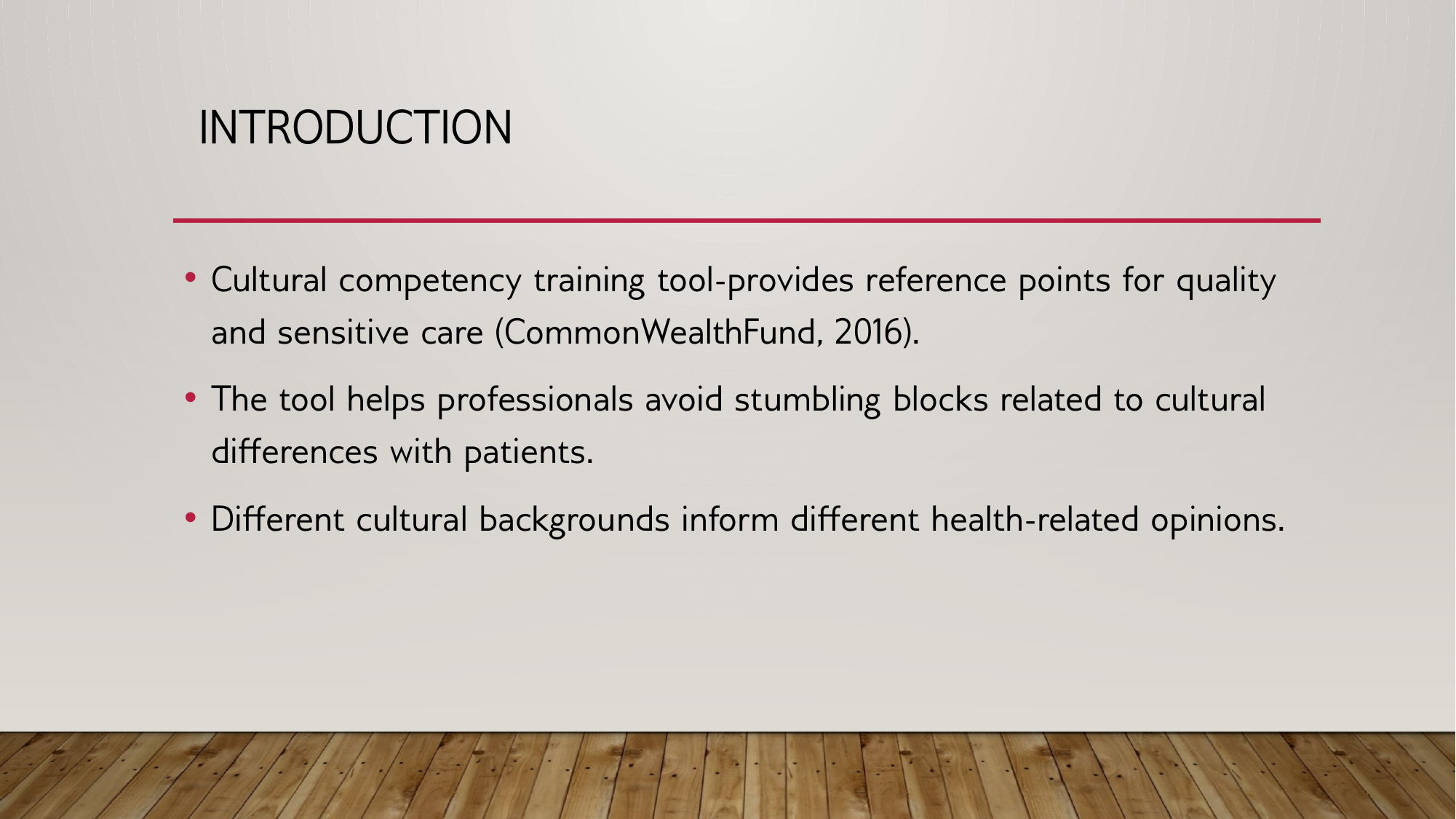

# Introduction
Cultural competency training tool-provides reference points for quality and sensitive care (CommonWealthFund, 2016).
The tool helps professionals avoid stumbling blocks related to cultural differences with patients.
Different cultural backgrounds inform different health-related opinions.